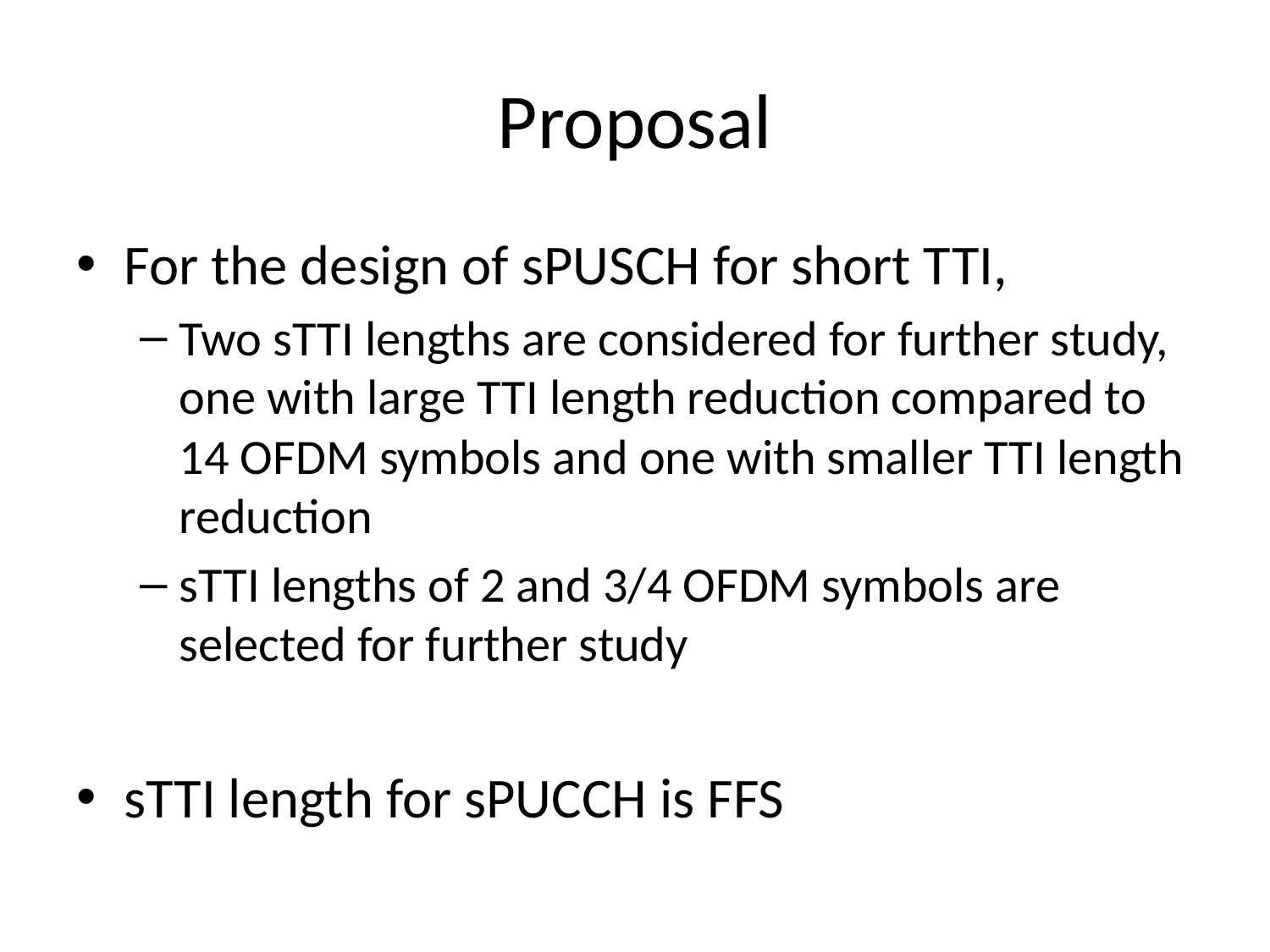

# Proposal
For the design of sPUSCH for short TTI,
Two sTTI lengths are considered for further study, one with large TTI length reduction compared to 14 OFDM symbols and one with smaller TTI length reduction
sTTI lengths of 2 and 3/4 OFDM symbols are selected for further study

sTTI length for sPUCCH is FFS